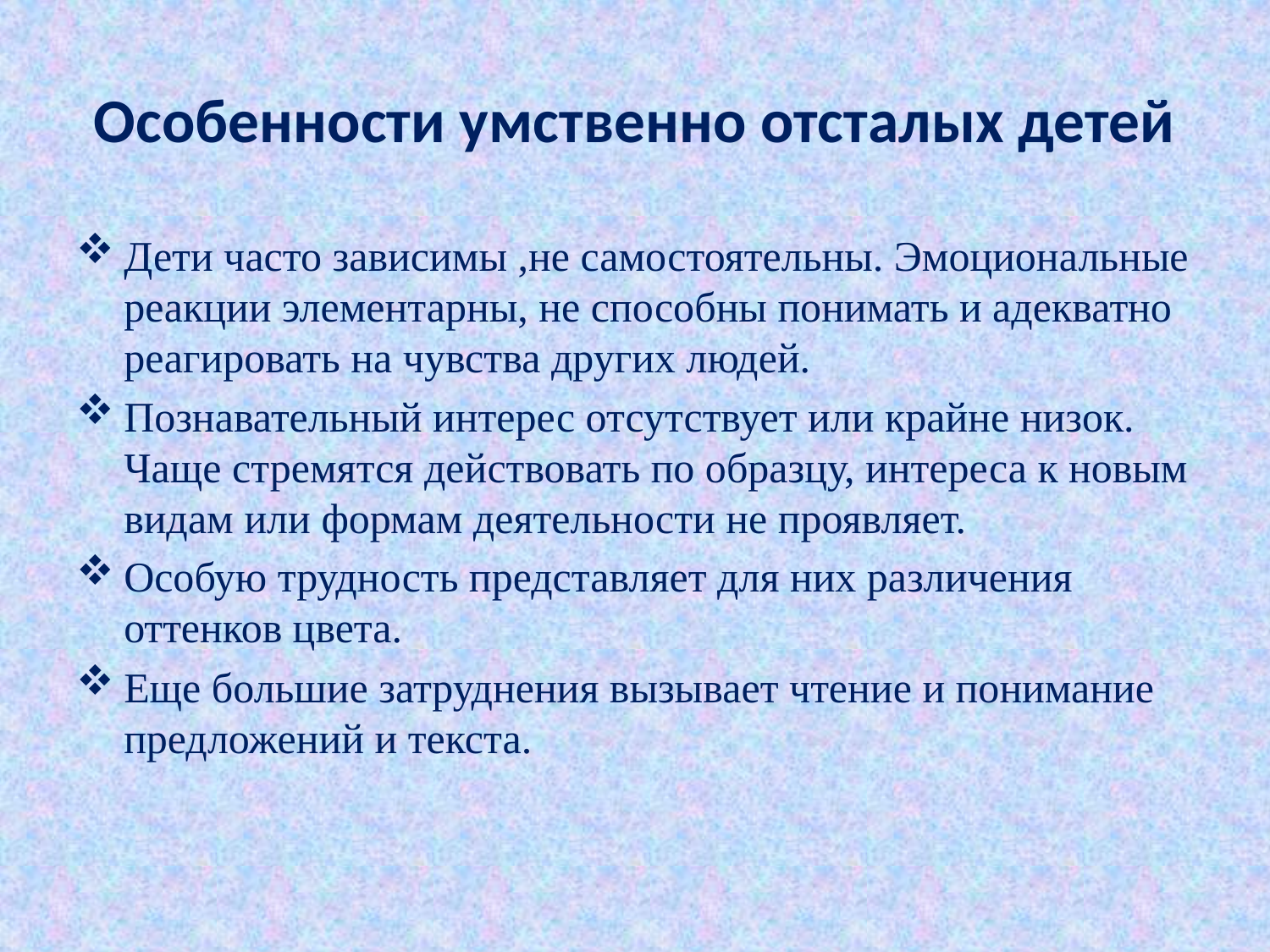

# Особенности умственно отсталых детей
Дети часто зависимы ,не самостоятельны. Эмоциональные реакции элементарны, не способны понимать и адекватно реагировать на чувства других людей.
Познавательный интерес отсутствует или крайне низок. Чаще стремятся действовать по образцу, интереса к новым видам или формам деятельности не проявляет.
Особую трудность представляет для них различения оттенков цвета.
Еще большие затруднения вызывает чтение и понимание предложений и текста.